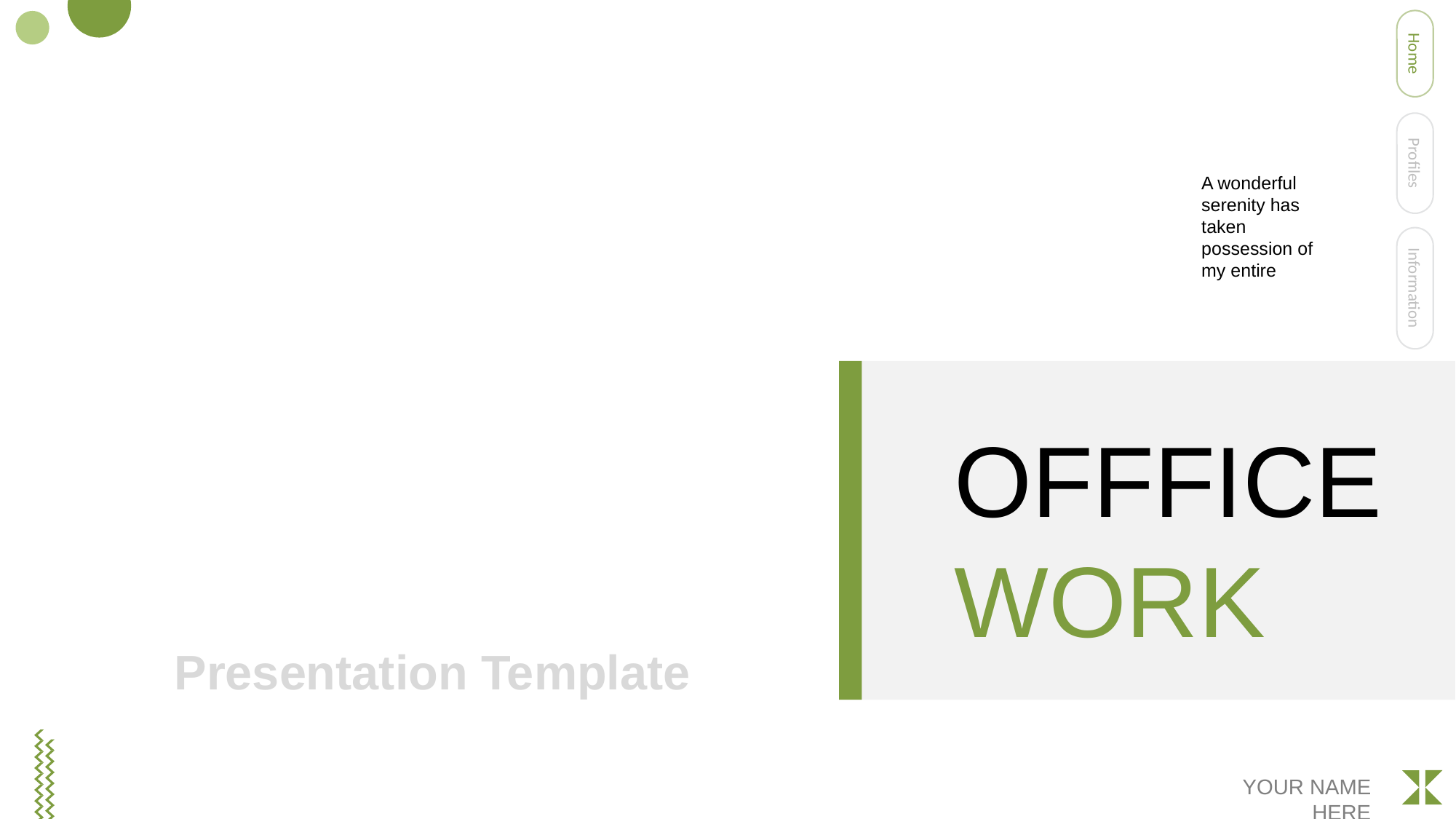

Home

Profiles
A wonderful serenity has taken possession of my entire
Information

OFFFICE WORK
Presentation Template
YOUR NAME HERE